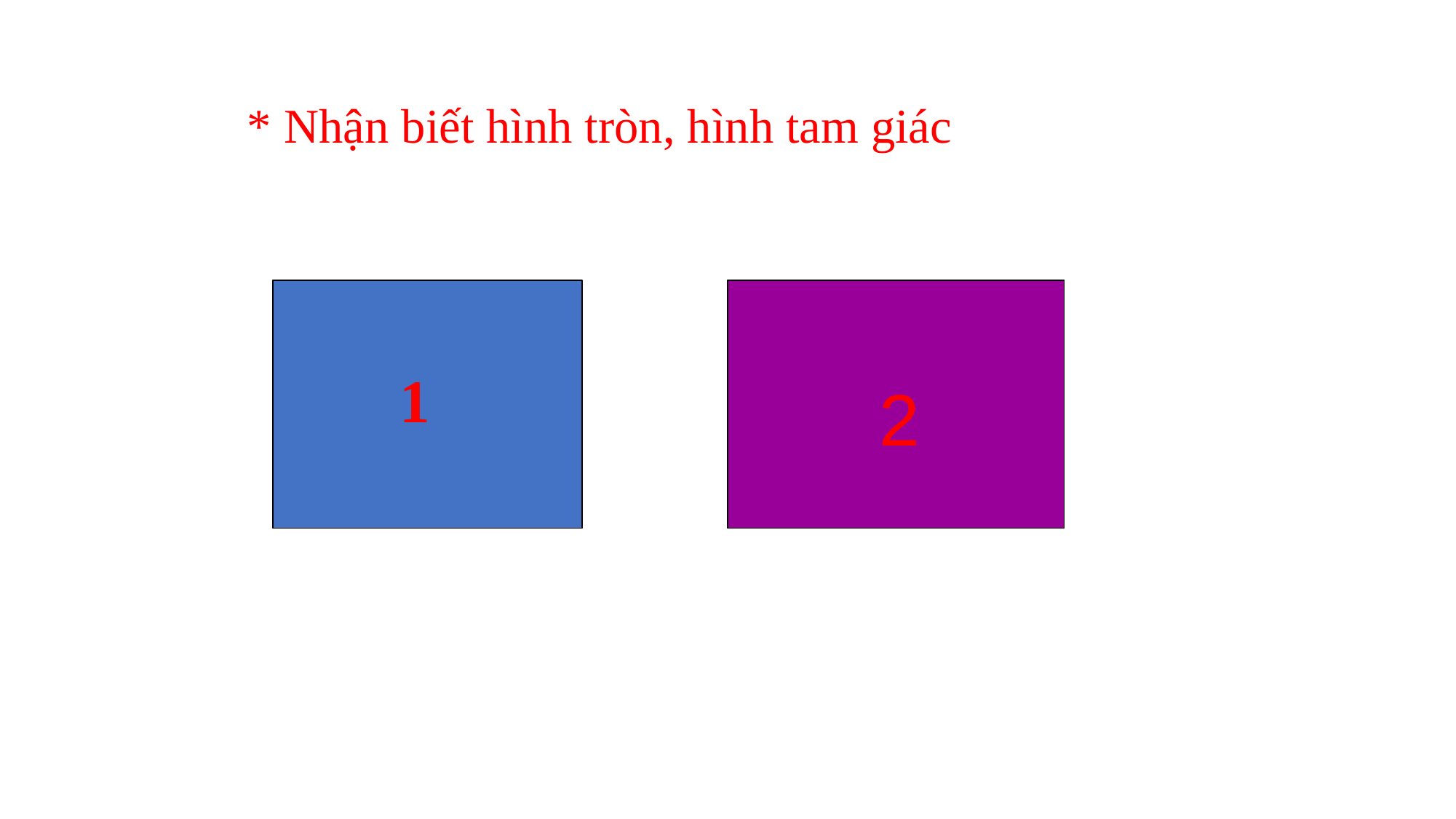

# * Nhận biết hình tròn, hình tam giác

       2

1